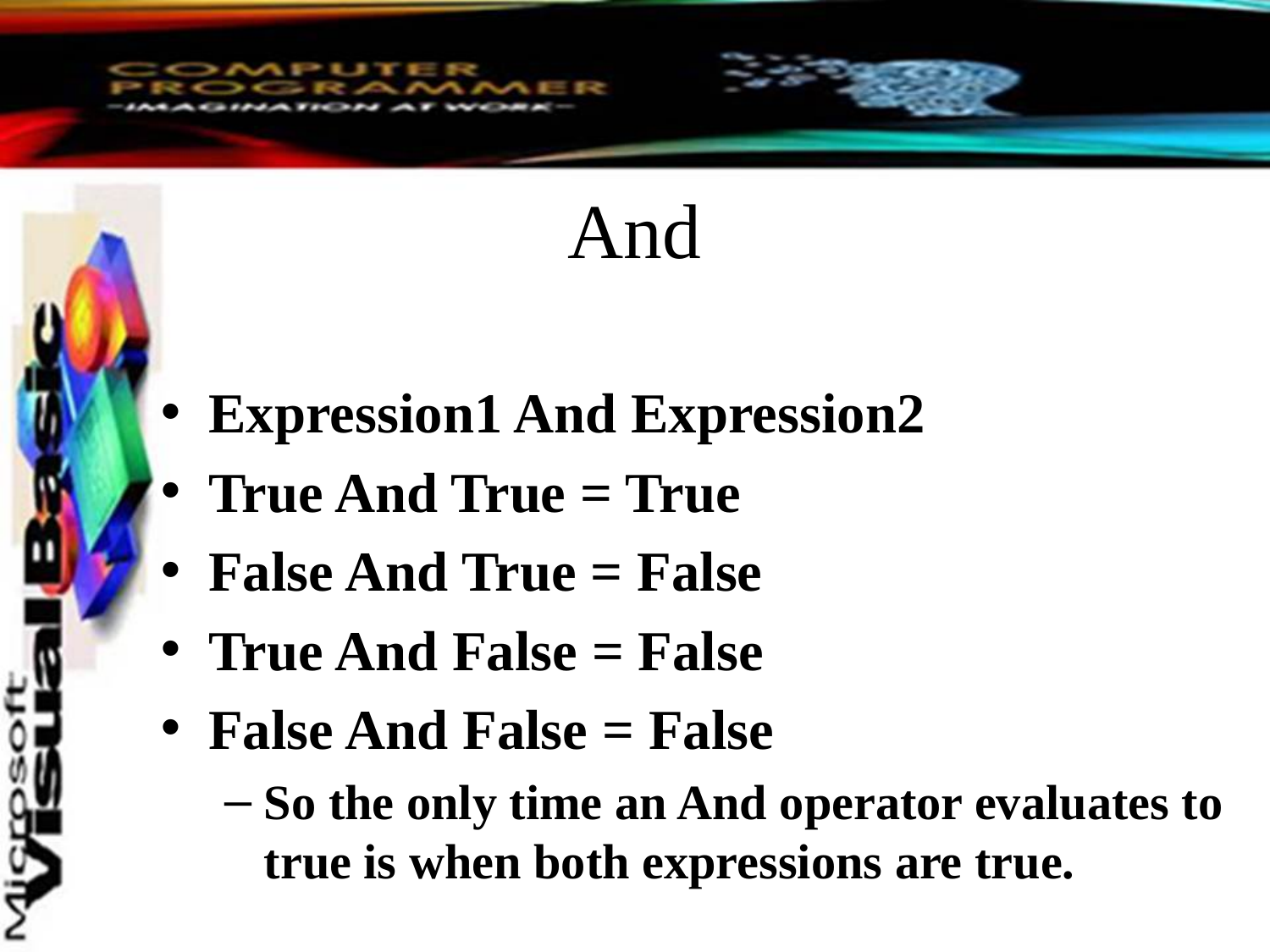

# And
Expression1 And Expression2
True And True = True
False And True = False
True And False = False
False And False = False
So the only time an And operator evaluates to true is when both expressions are true.